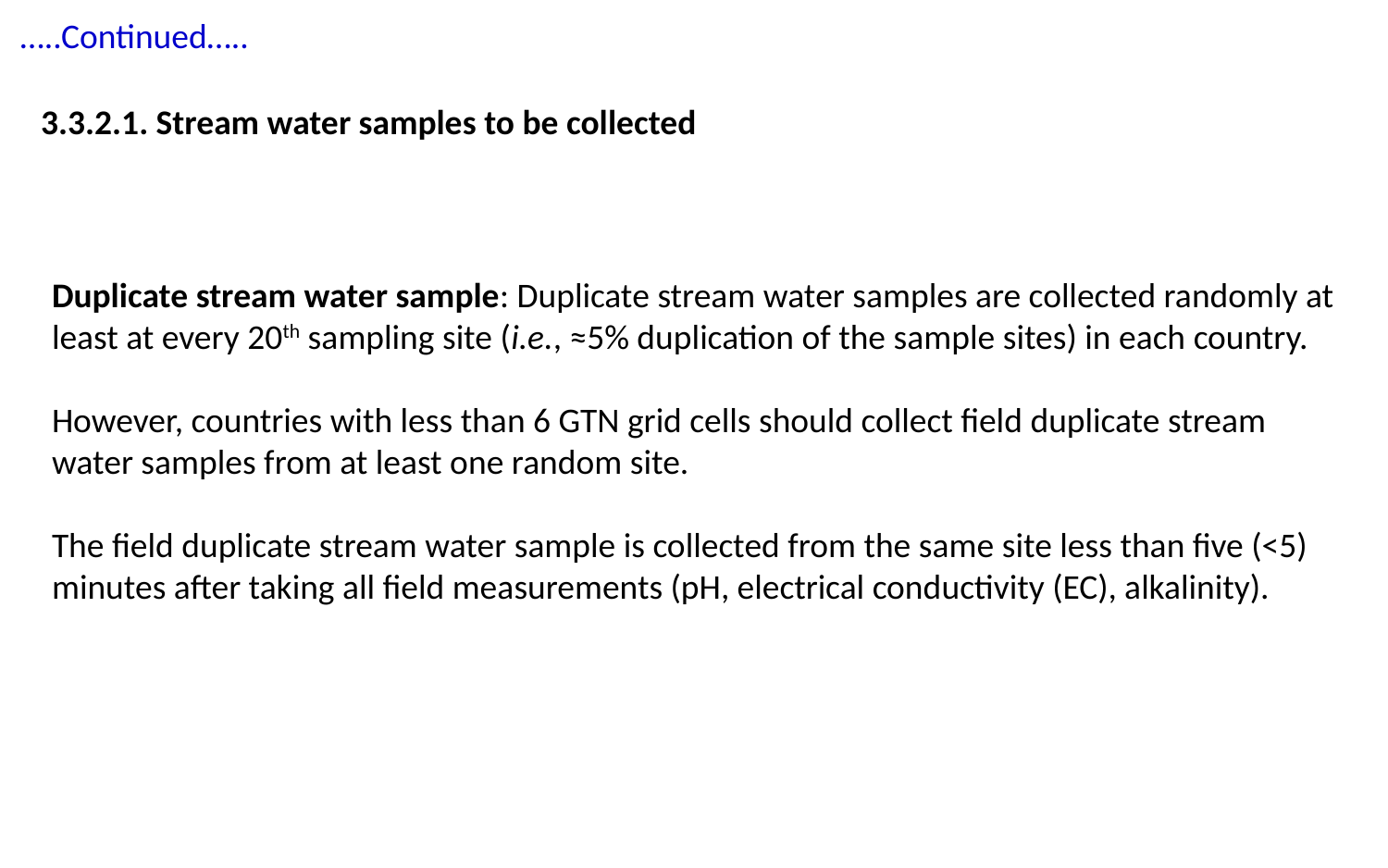

…..Continued…..
3.3.2.1. Stream water samples to be collected
Duplicate stream water sample: Duplicate stream water samples are collected randomly at least at every 20th sampling site (i.e., ≈5% duplication of the sample sites) in each country.

However, countries with less than 6 GTN grid cells should collect field duplicate stream water samples from at least one random site.

The field duplicate stream water sample is collected from the same site less than five (<5) minutes after taking all field measurements (pH, electrical conductivity (EC), alkalinity).